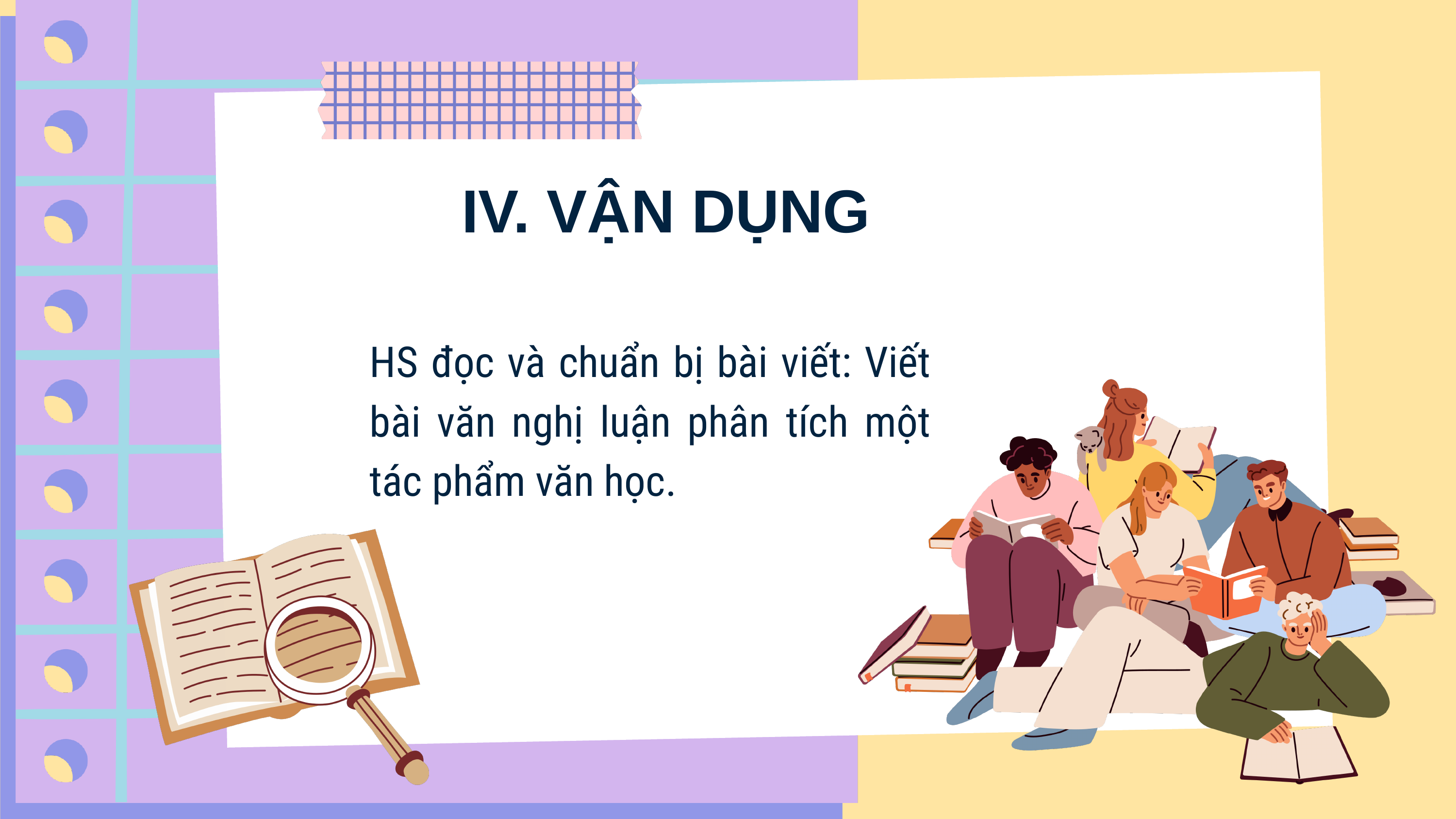

IV. VẬN DỤNG
HS đọc và chuẩn bị bài viết: Viết bài văn nghị luận phân tích một tác phẩm văn học.